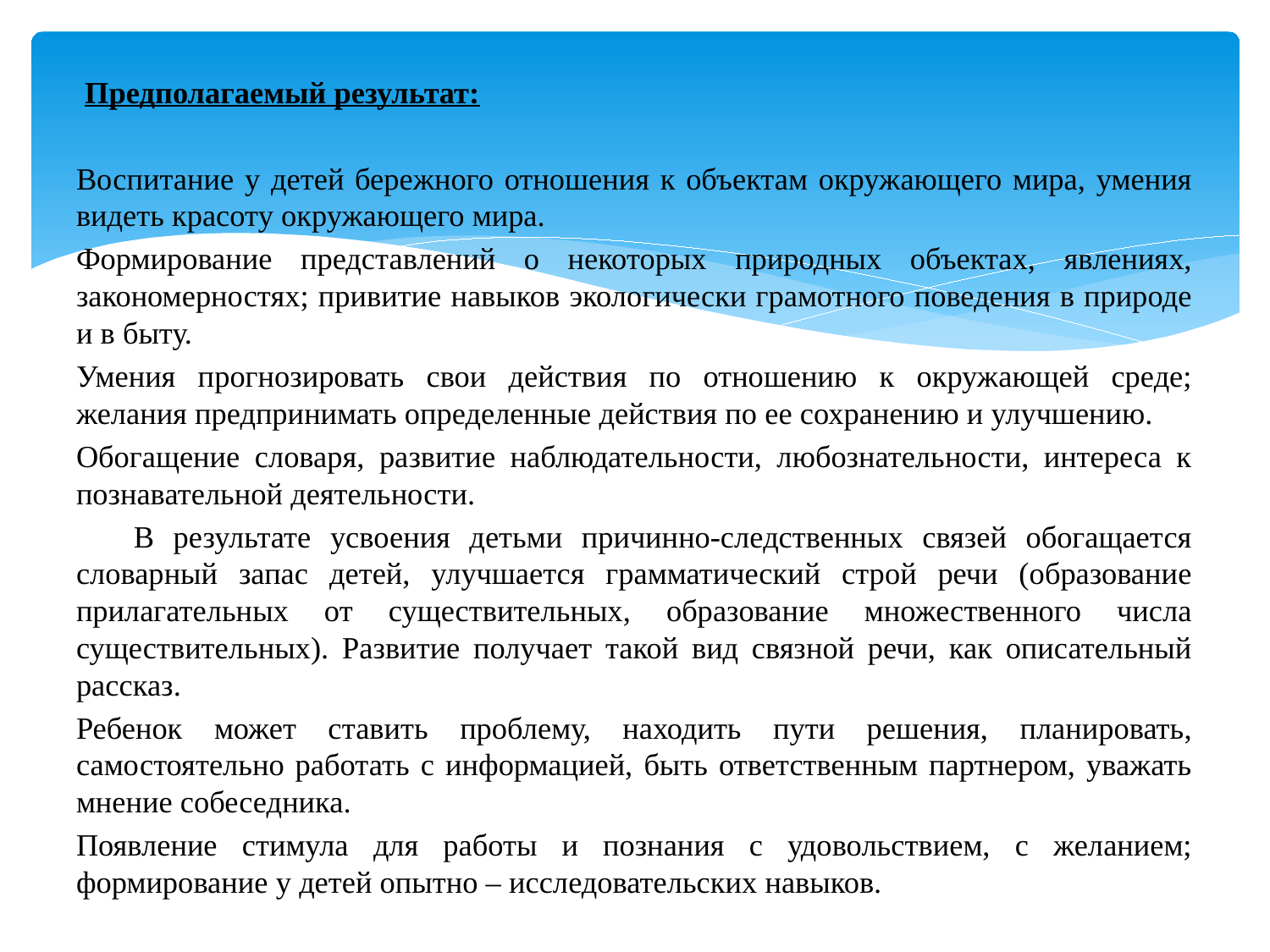

Предполагаемый результат:

Воспитание у детей бережного отношения к объектам окружающего мира, умения видеть красоту окружающего мира.
Формирование представлений о некоторых природных объектах, явлениях, закономерностях; привитие навыков экологически грамотного поведения в природе и в быту.
Умения прогнозировать свои действия по отношению к окружающей среде; желания предпринимать определенные действия по ее сохранению и улучшению.
Обогащение словаря, развитие наблюдательности, любознательности, интереса к познавательной деятельности.
   В результате усвоения детьми причинно-следственных связей обогащается словарный запас детей, улучшается грамматический строй речи (образование прилагательных от существительных, образование множественного числа существительных). Развитие получает такой вид связной речи, как описательный рассказ.
Ребенок может ставить проблему, находить пути решения, планировать, самостоятельно работать с информацией, быть ответственным партнером, уважать мнение собеседника.
Появление стимула для работы и познания с удовольствием, с желанием; формирование у детей опытно – исследовательских навыков.